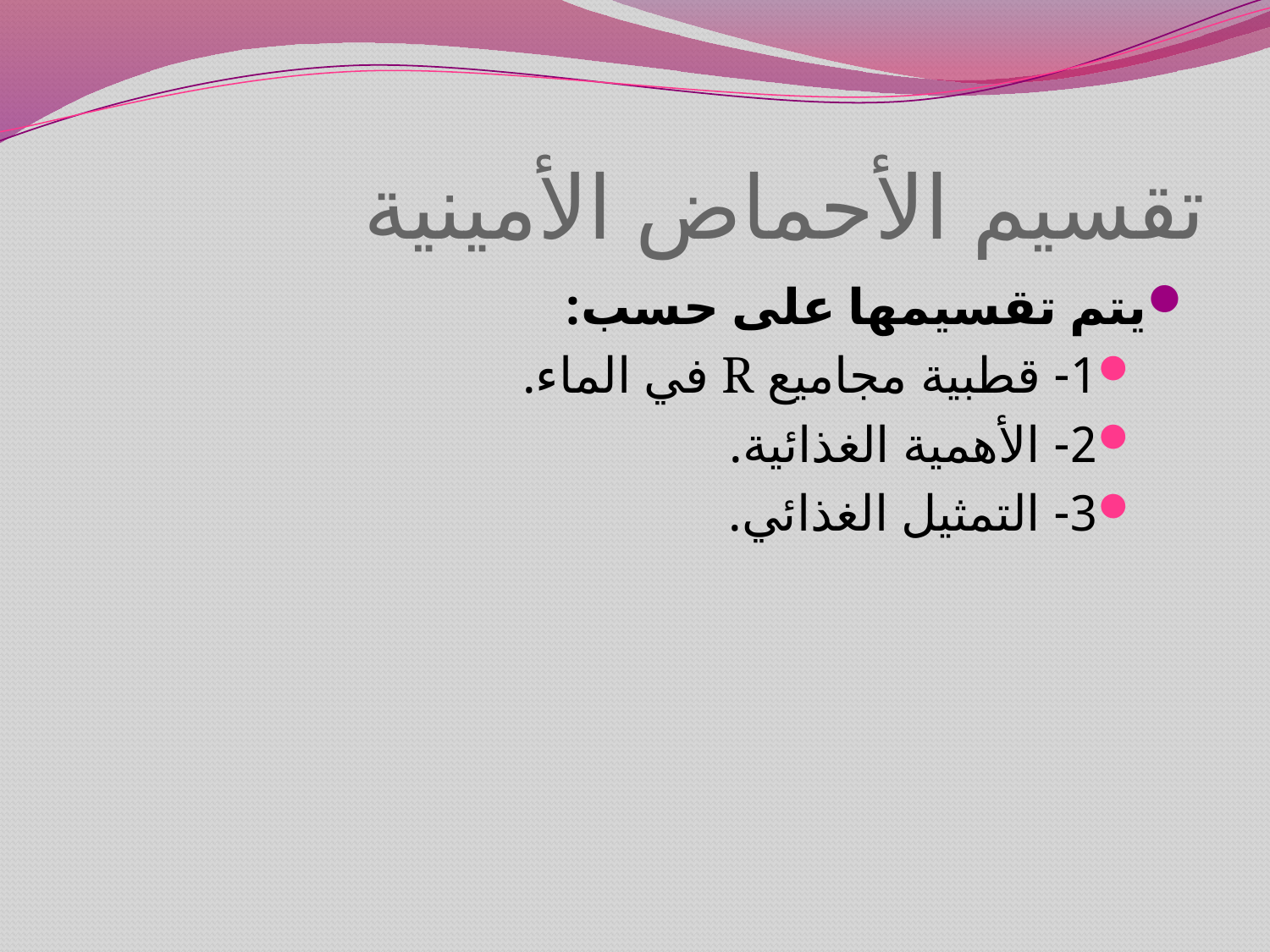

# تقسيم الأحماض الأمينية
يتم تقسيمها على حسب:
1- قطبية مجاميع R في الماء.
2- الأهمية الغذائية.
3- التمثيل الغذائي.